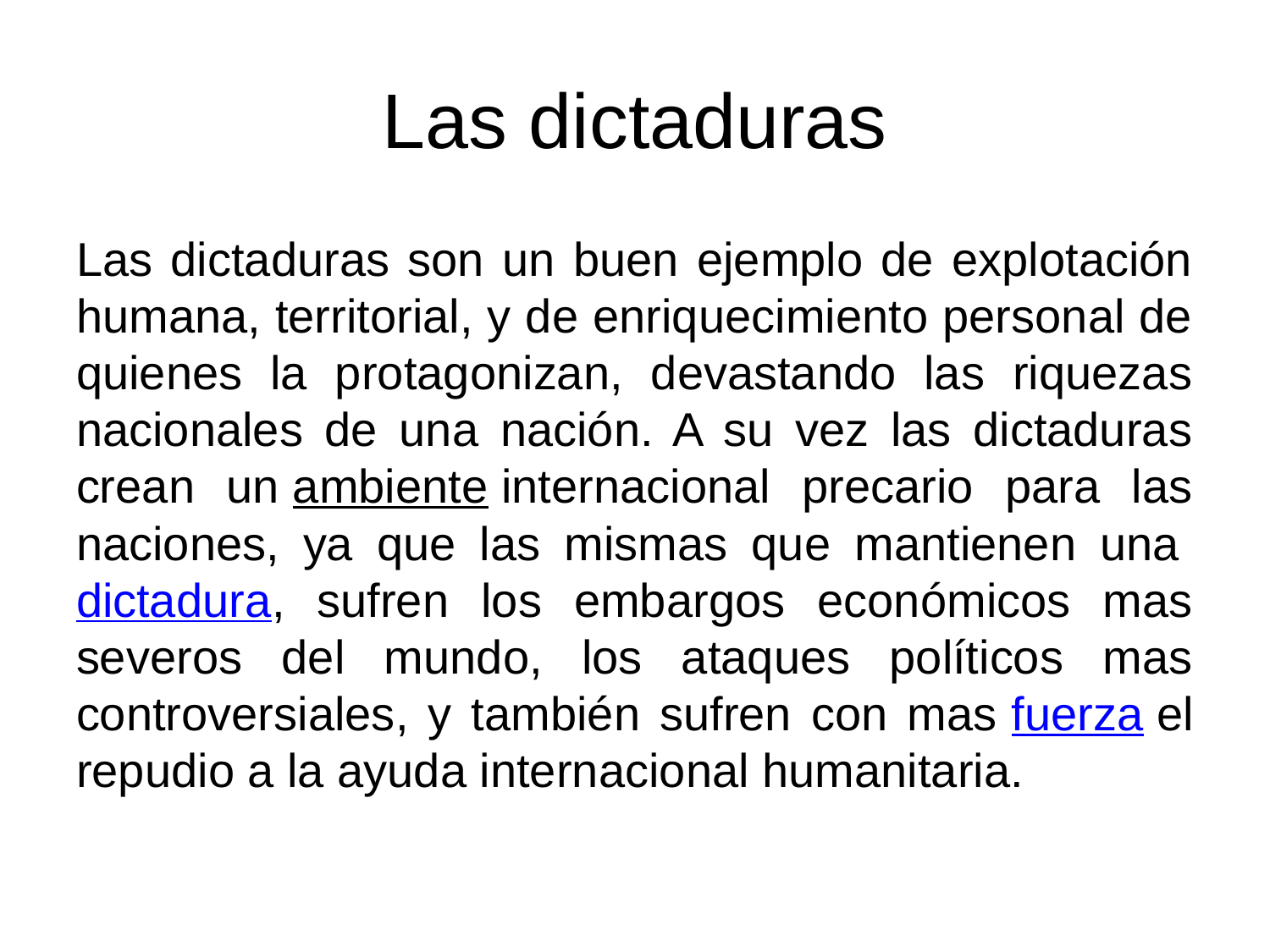

# Las dictaduras
Las dictaduras son un buen ejemplo de explotación humana, territorial, y de enriquecimiento personal de quienes la protagonizan, devastando las riquezas nacionales de una nación. A su vez las dictaduras crean un ambiente internacional precario para las naciones, ya que las mismas que mantienen una dictadura, sufren los embargos económicos mas severos del mundo, los ataques políticos mas controversiales, y también sufren con mas fuerza el repudio a la ayuda internacional humanitaria.